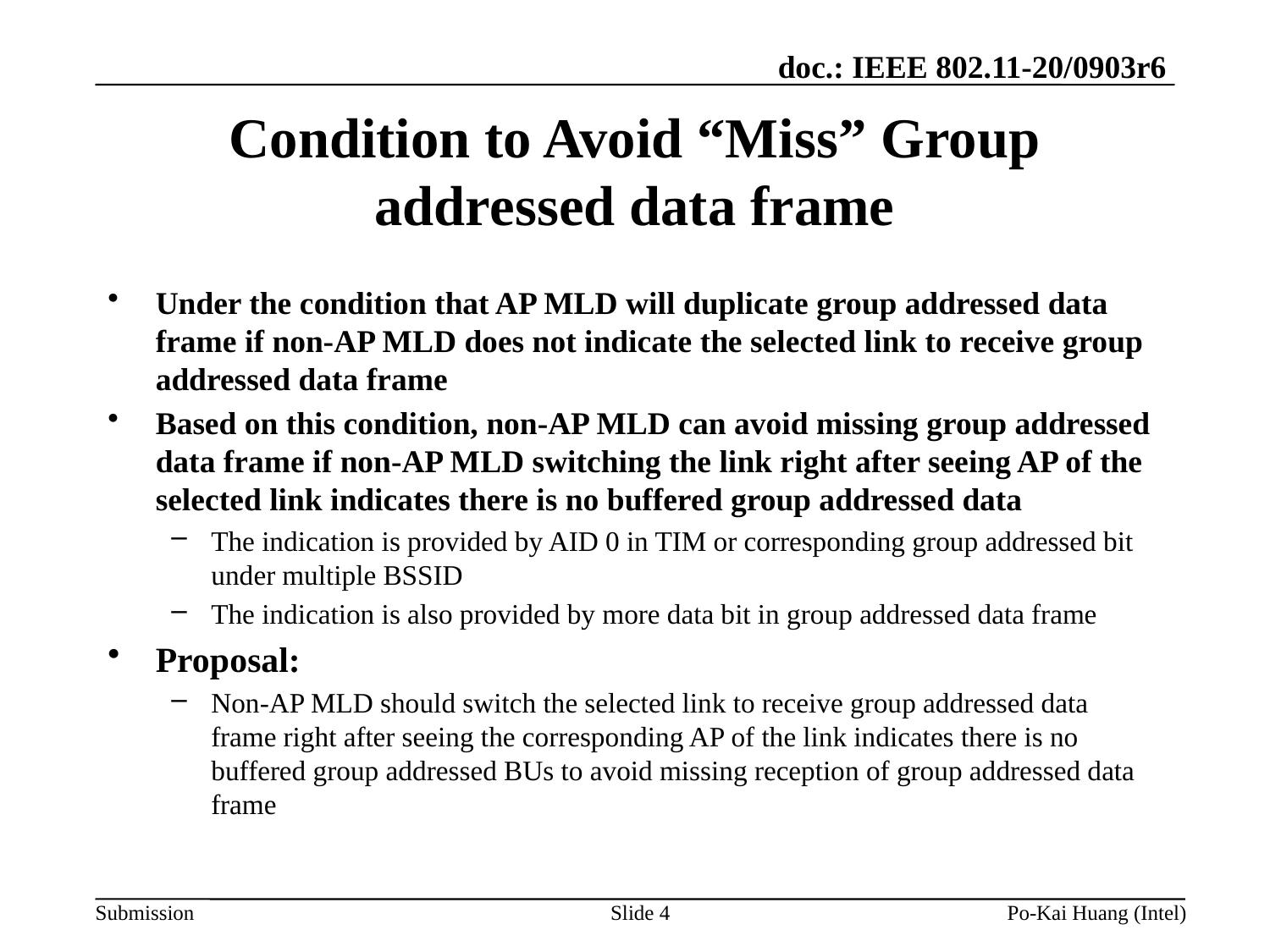

# Condition to Avoid “Miss” Group addressed data frame
Under the condition that AP MLD will duplicate group addressed data frame if non-AP MLD does not indicate the selected link to receive group addressed data frame
Based on this condition, non-AP MLD can avoid missing group addressed data frame if non-AP MLD switching the link right after seeing AP of the selected link indicates there is no buffered group addressed data
The indication is provided by AID 0 in TIM or corresponding group addressed bit under multiple BSSID
The indication is also provided by more data bit in group addressed data frame
Proposal:
Non-AP MLD should switch the selected link to receive group addressed data frame right after seeing the corresponding AP of the link indicates there is no buffered group addressed BUs to avoid missing reception of group addressed data frame

Slide 4
Po-Kai Huang (Intel)